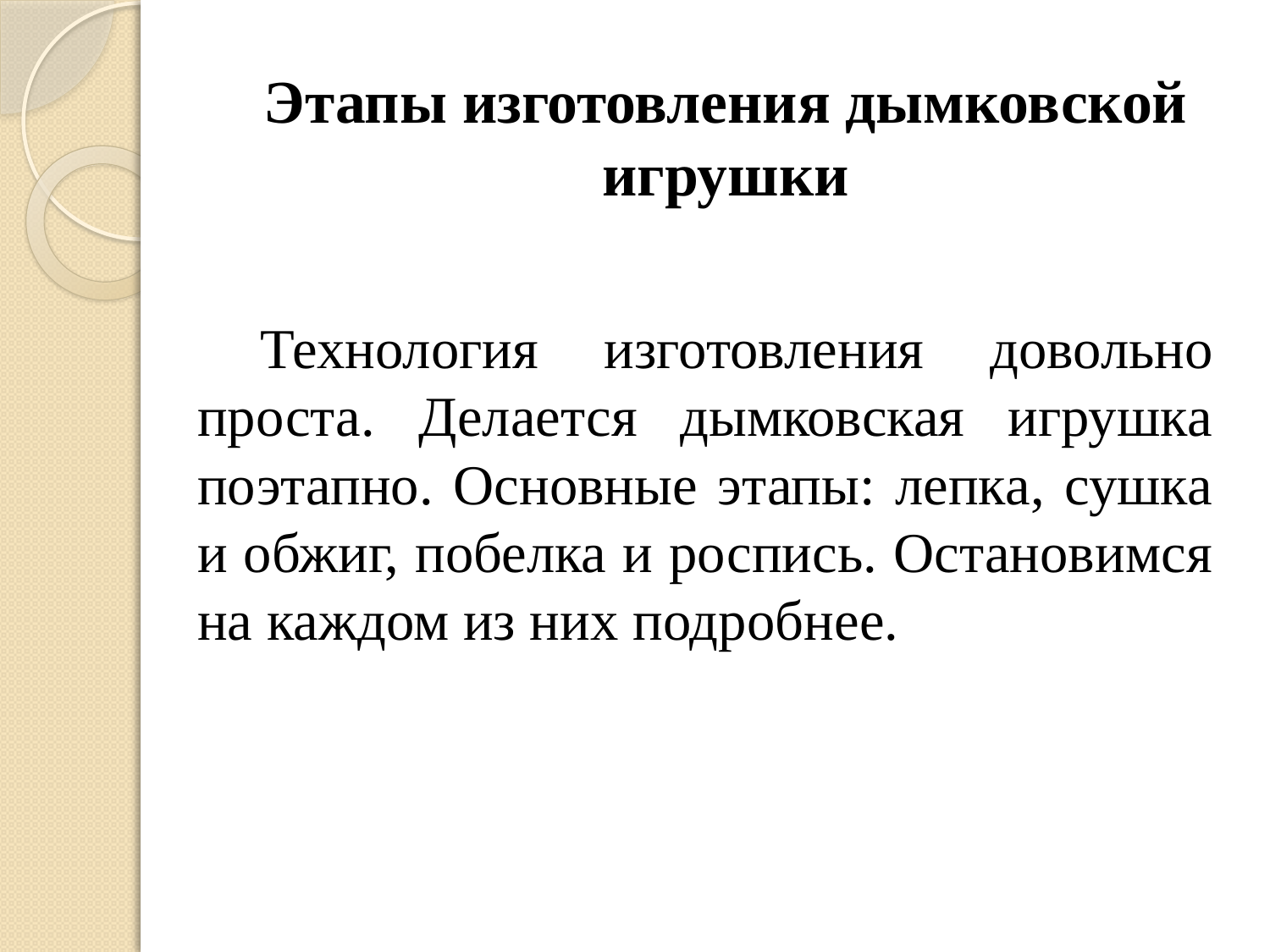

# Этапы изготовления дымковской игрушки
Технология изготовления довольно проста. Делается дымковская игрушка поэтапно. Основные этапы: лепка, сушка и обжиг, побелка и роспись. Остановимся на каждом из них подробнее.